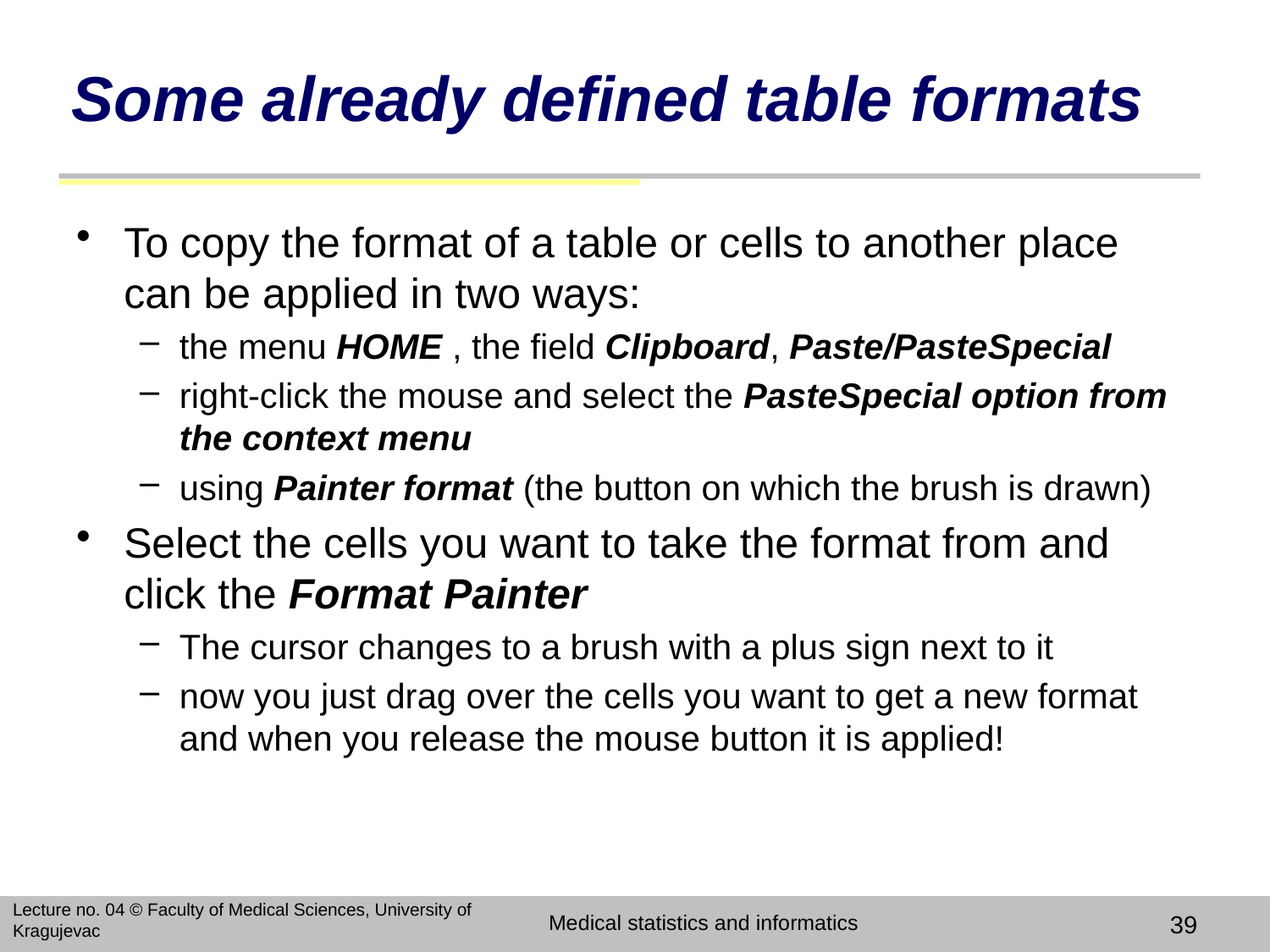

# Some already defined table formats
To copy the format of a table or cells to another place can be applied in two ways:
the menu HOME , the field Clipboard, Paste/PasteSpecial
right-click the mouse and select the PasteSpecial option from the context menu
using Painter format (the button on which the brush is drawn)
Select the cells you want to take the format from and click the Format Painter
The cursor changes to a brush with a plus sign next to it
now you just drag over the cells you want to get a new format and when you release the mouse button it is applied!
Lecture no. 04 © Faculty of Medical Sciences, University of Kragujevac
Medical statistics and informatics
39